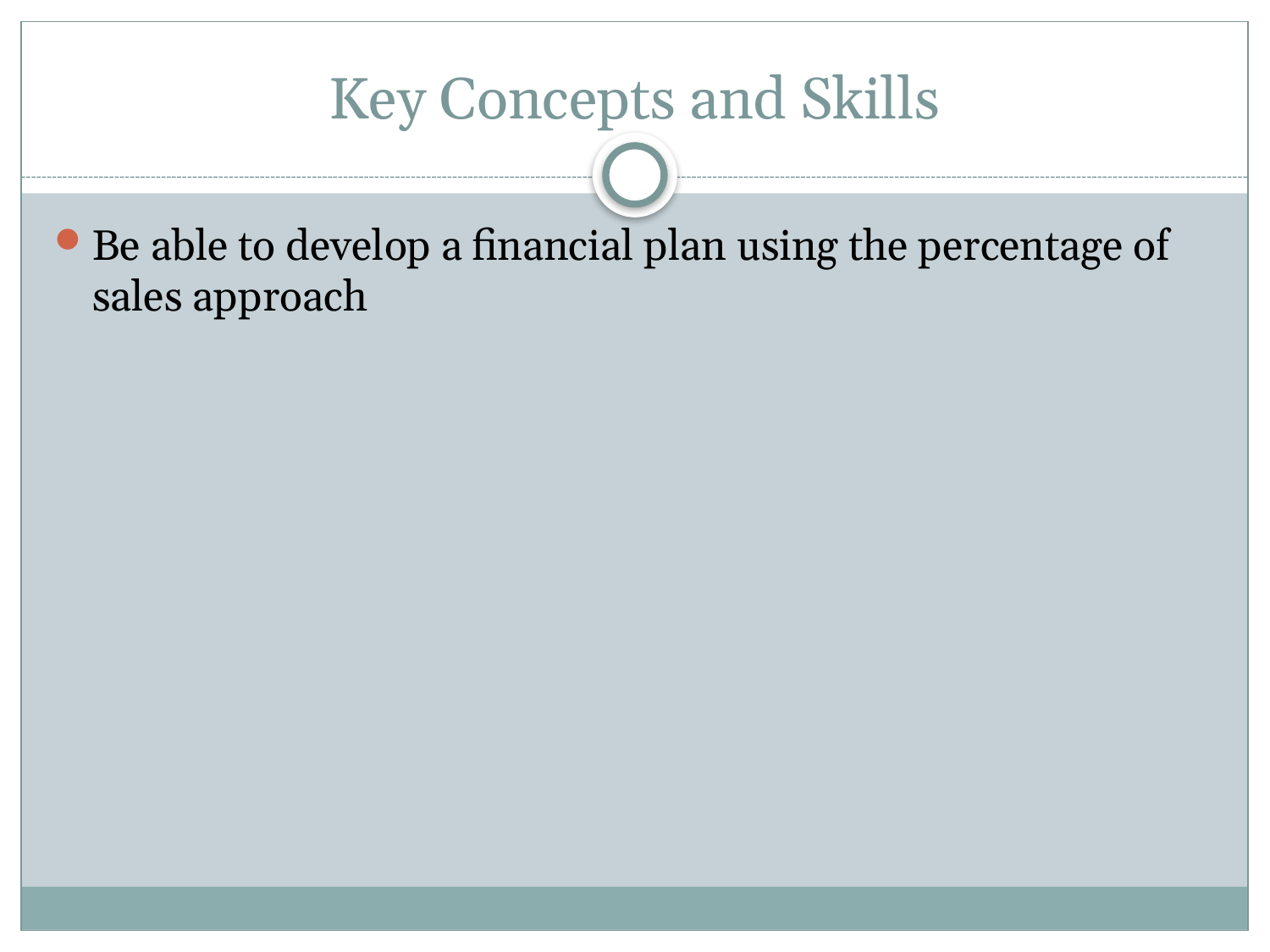

# Key Concepts and Skills
Be able to develop a financial plan using the percentage of sales approach